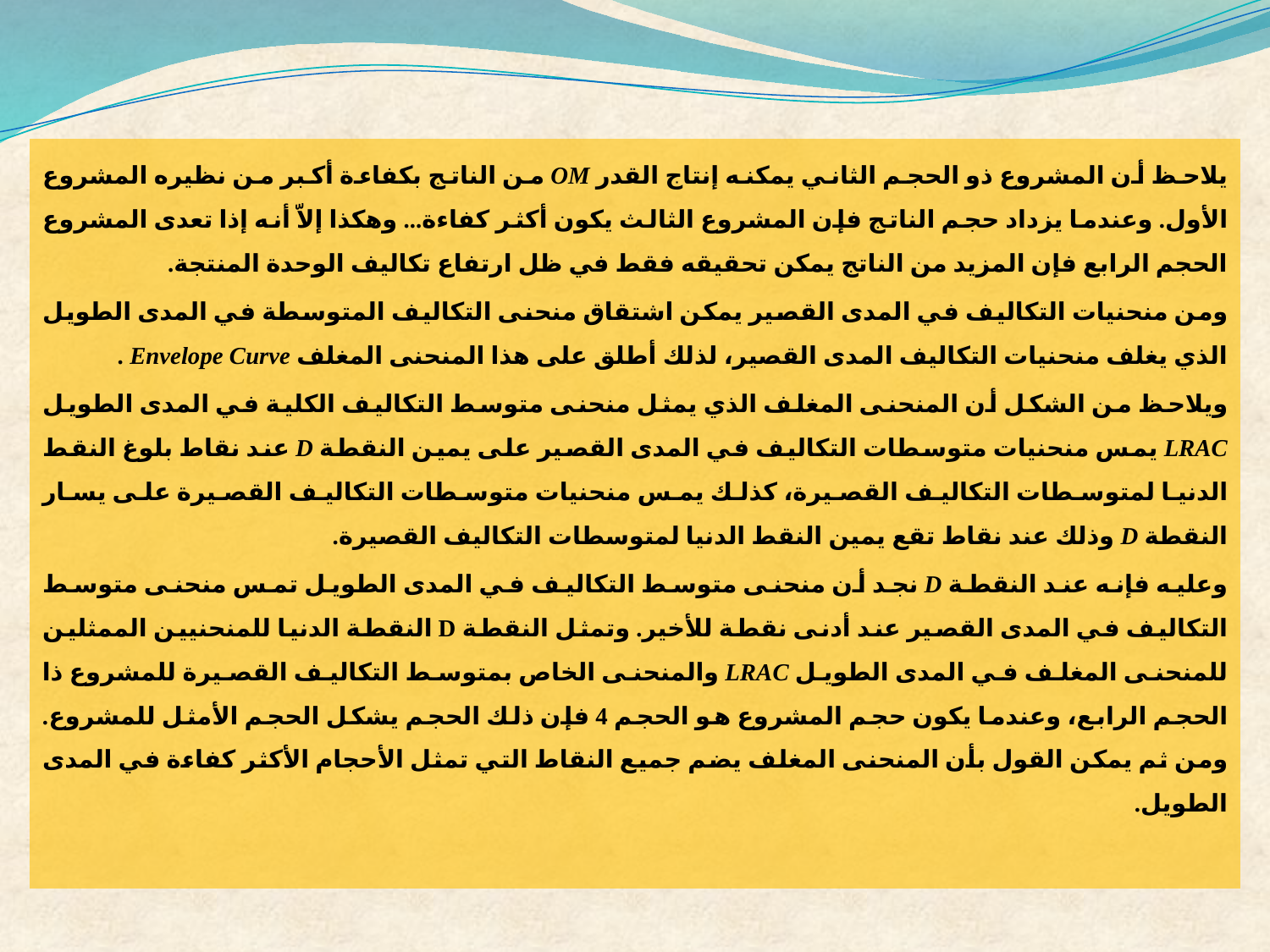

يلاحظ أن المشروع ذو الحجم الثاني يمكنه إنتاج القدر OM من الناتج بكفاءة أكبر من نظيره المشروع الأول. وعندما يزداد حجم الناتج فإن المشروع الثالث يكون أكثر كفاءة... وهكذا إلاّ أنه إذا تعدى المشروع الحجم الرابع فإن المزيد من الناتج يمكن تحقيقه فقط في ظل ارتفاع تكاليف الوحدة المنتجة.
ومن منحنيات التكاليف في المدى القصير يمكن اشتقاق منحنى التكاليف المتوسطة في المدى الطويل الذي يغلف منحنيات التكاليف المدى القصير، لذلك أطلق على هذا المنحنى المغلف Envelope Curve .
ويلاحظ من الشكل أن المنحنى المغلف الذي يمثل منحنى متوسط التكاليف الكلية في المدى الطويل LRAC يمس منحنيات متوسطات التكاليف في المدى القصير على يمين النقطة D عند نقاط بلوغ النقط الدنيا لمتوسطات التكاليف القصيرة، كذلك يمس منحنيات متوسطات التكاليف القصيرة على يسار النقطة D وذلك عند نقاط تقع يمين النقط الدنيا لمتوسطات التكاليف القصيرة.
وعليه فإنه عند النقطة D نجد أن منحنى متوسط التكاليف في المدى الطويل تمس منحنى متوسط التكاليف في المدى القصير عند أدنى نقطة للأخير. وتمثل النقطة D النقطة الدنيا للمنحنيين الممثلين للمنحنى المغلف في المدى الطويل LRAC والمنحنى الخاص بمتوسط التكاليف القصيرة للمشروع ذا الحجم الرابع، وعندما يكون حجم المشروع هو الحجم 4 فإن ذلك الحجم يشكل الحجم الأمثل للمشروع. ومن ثم يمكن القول بأن المنحنى المغلف يضم جميع النقاط التي تمثل الأحجام الأكثر كفاءة في المدى الطويل.